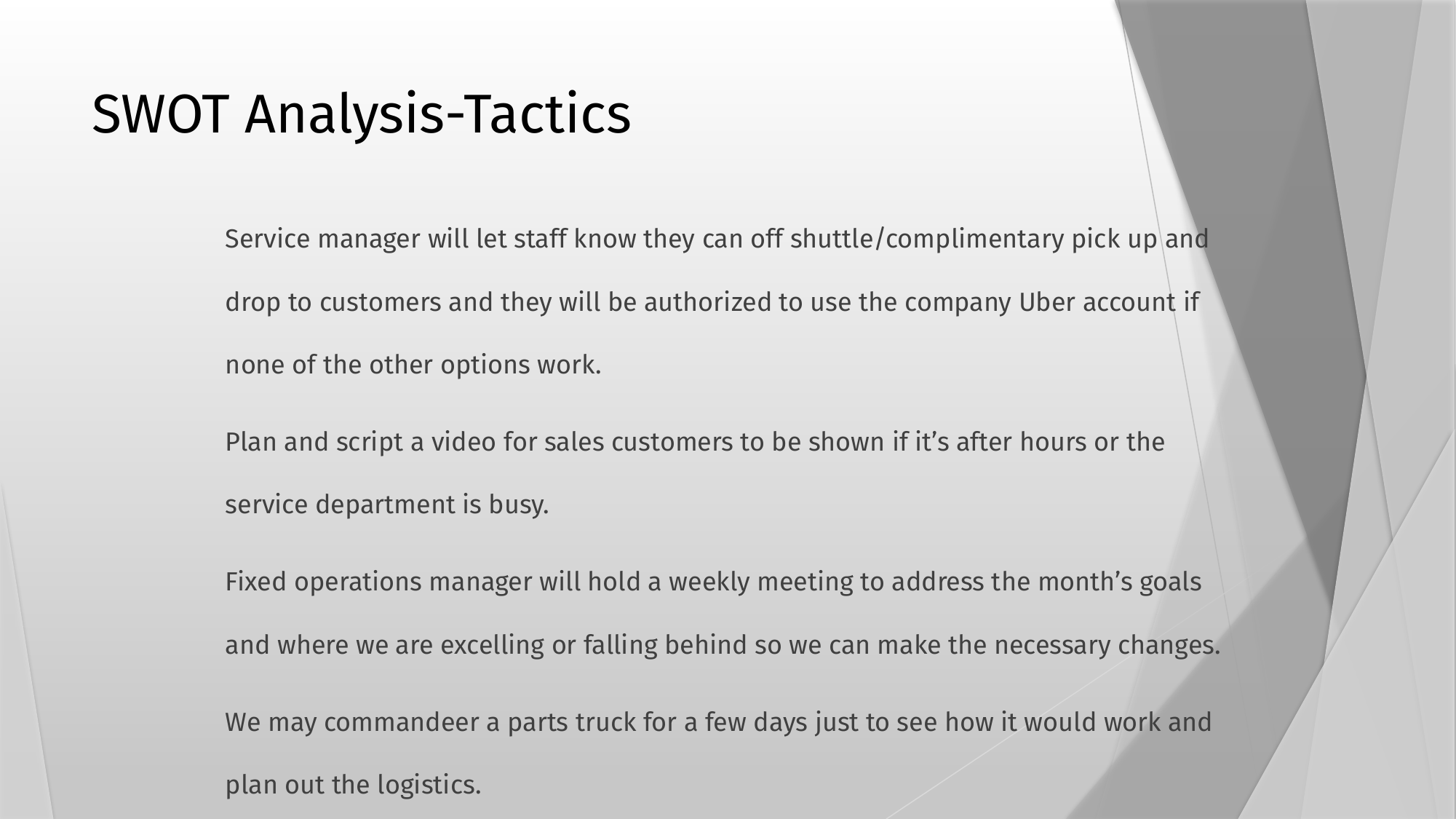

# SWOT Analysis-Tactics
Service manager will let staff know they can off shuttle/complimentary pick up and drop to customers and they will be authorized to use the company Uber account if none of the other options work.
Plan and script a video for sales customers to be shown if it’s after hours or the service department is busy.
Fixed operations manager will hold a weekly meeting to address the month’s goals and where we are excelling or falling behind so we can make the necessary changes.
We may commandeer a parts truck for a few days just to see how it would work and plan out the logistics.